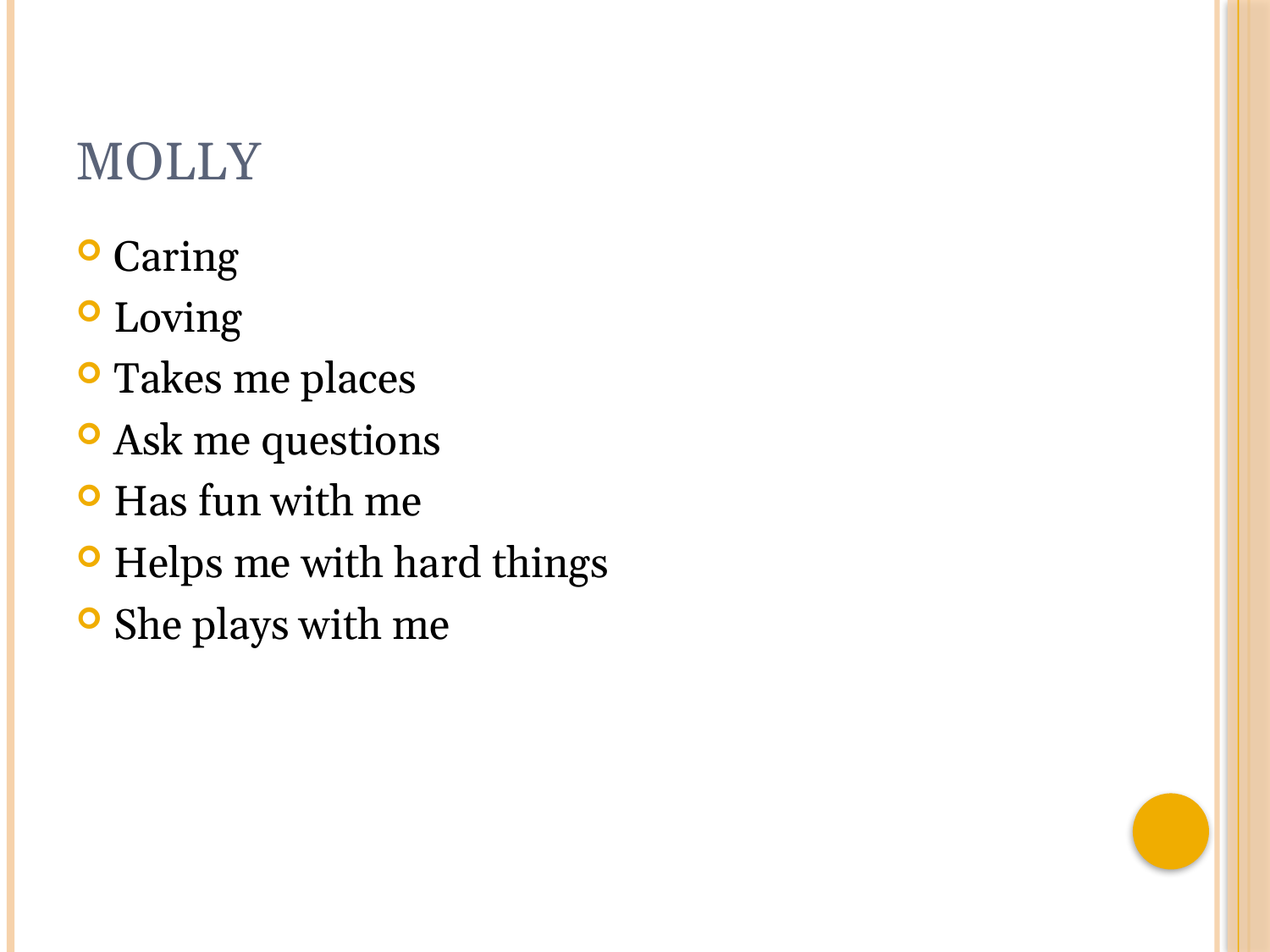

# Molly
Caring
Loving
Takes me places
Ask me questions
Has fun with me
Helps me with hard things
She plays with me